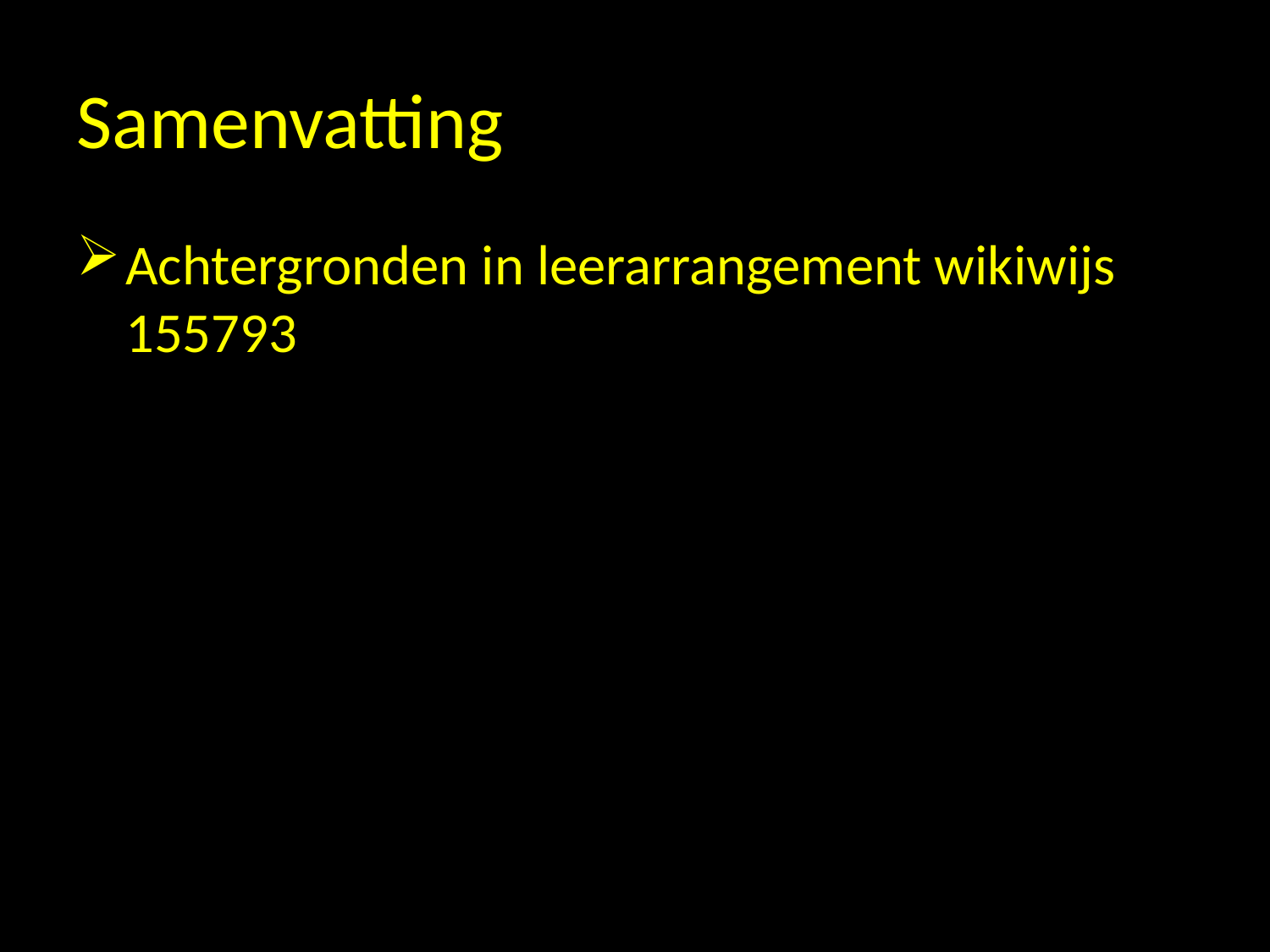

# Samenvatting
Achtergronden in leerarrangement wikiwijs 155793